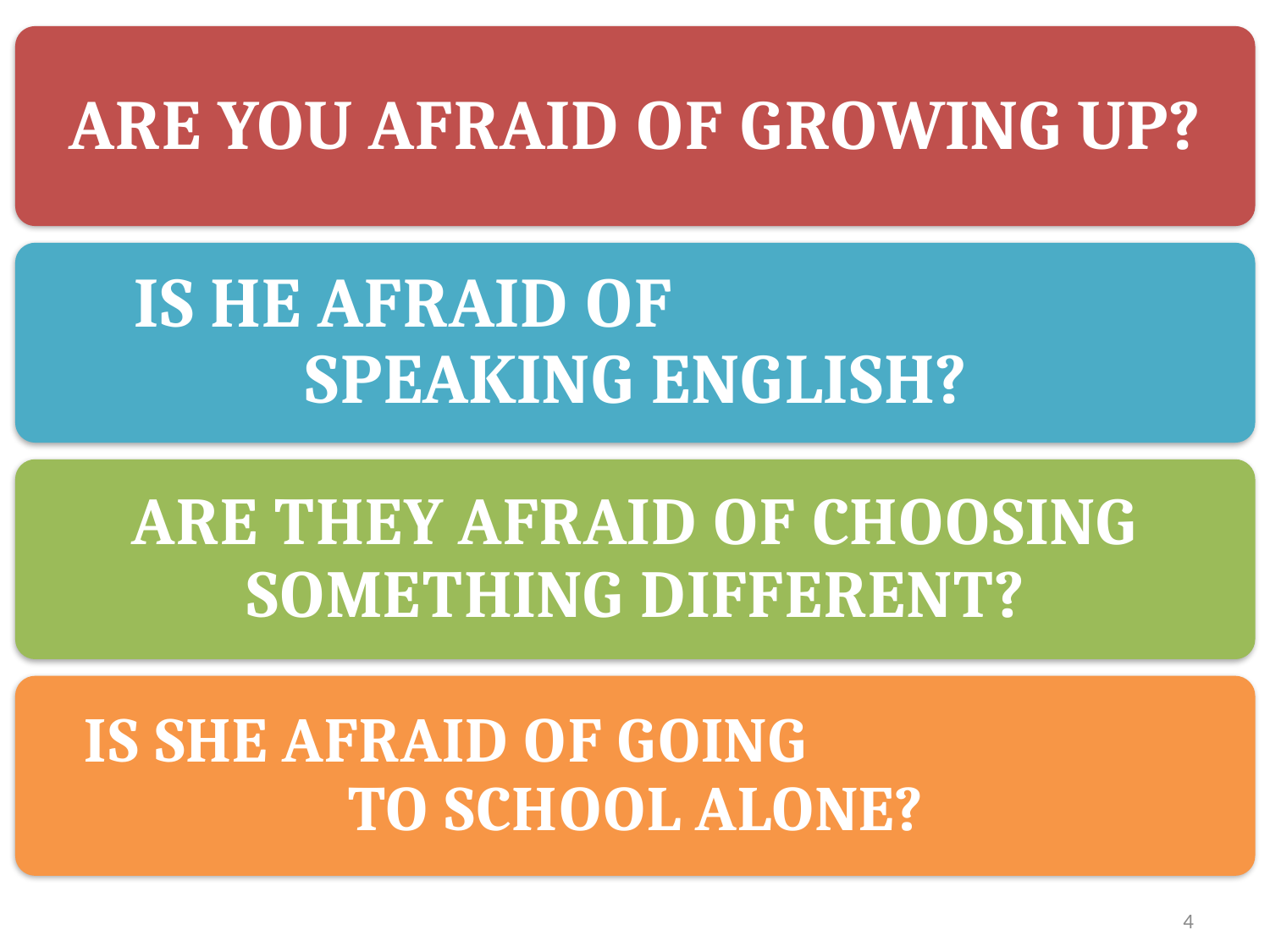

ARE YOU AFRAID OF GROWING UP?
IS HE AFRAID OF                               SPEAKING ENGLISH?
ARE THEY AFRAID OF CHOOSING SOMETHING DIFFERENT?
IS SHE AFRAID OF GOING                            TO SCHOOL ALONE?
4